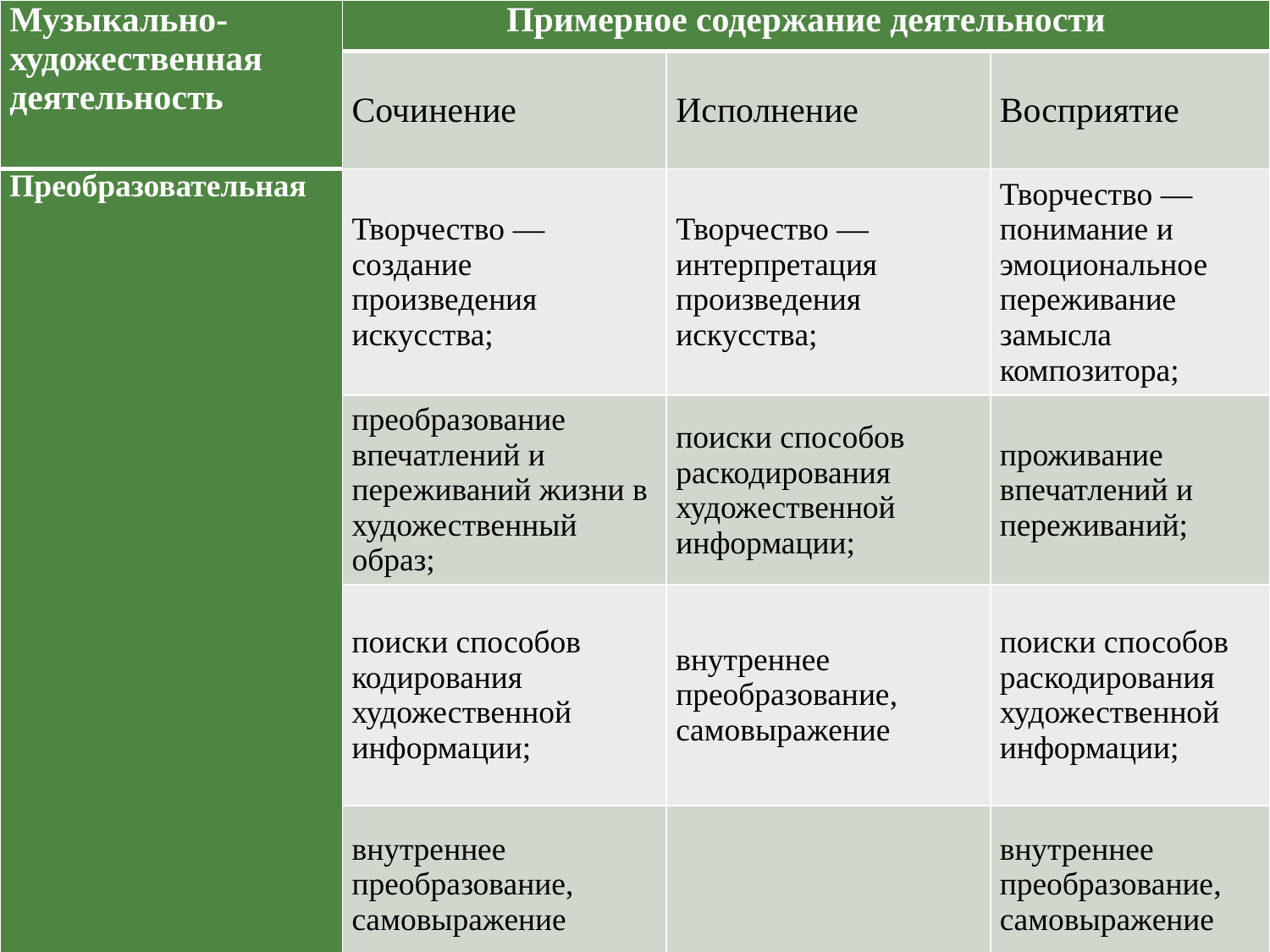

| Музыкально-художественная деятельность | Примерное содержание деятельности |  |  |
| --- | --- | --- | --- |
|  | Сочинение | Исполнение | Восприятие |
| Преобразовательная | Творчество — создание произведения искусства; | Творчество — интерпретация произведения искусства; | Творчество — понимание и эмоциональное переживание замысла композитора; |
|  | преобразование впечатлений и переживаний жизни в художественный образ; | поиски способов раскодирования художественной информации; | проживание впечатлений и переживаний; |
|  | поиски способов кодирования художественной информации; | внутреннее преобразование, самовыражение | поиски способов раскодирования художественной информации; |
|  | внутреннее преобразование, самовыражение |  | внутреннее преобразование, самовыражение |
#